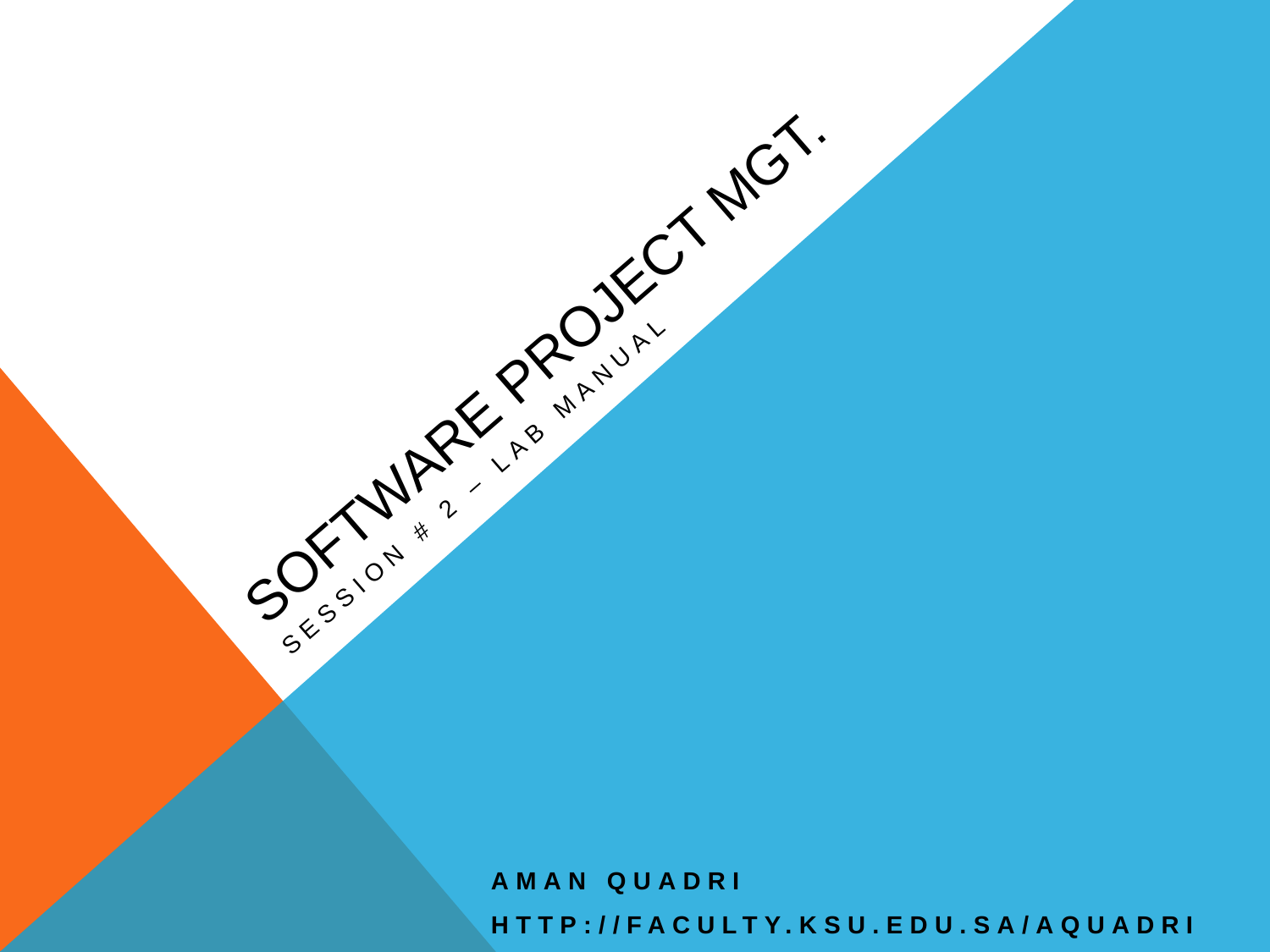

# Software project mgt.
session # 2 – lab manual
Aman quadri
http://faculty.ksu.edu.sa/aquadri